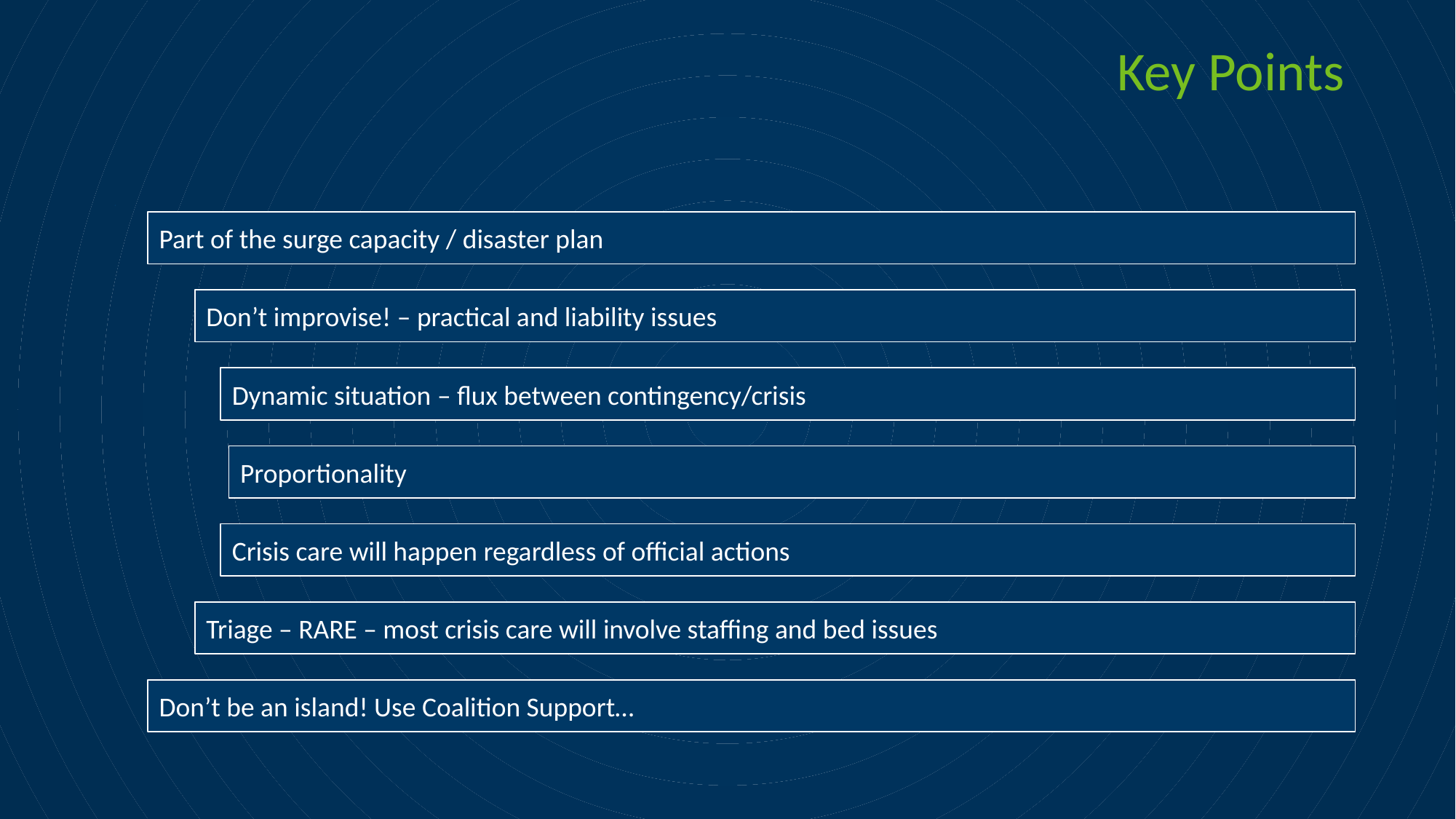

# Key Points
Part of the surge capacity / disaster plan
Don’t improvise! – practical and liability issues
Dynamic situation – flux between contingency/crisis
Proportionality
Crisis care will happen regardless of official actions
Triage – RARE – most crisis care will involve staffing and bed issues
Don’t be an island! Use Coalition Support…